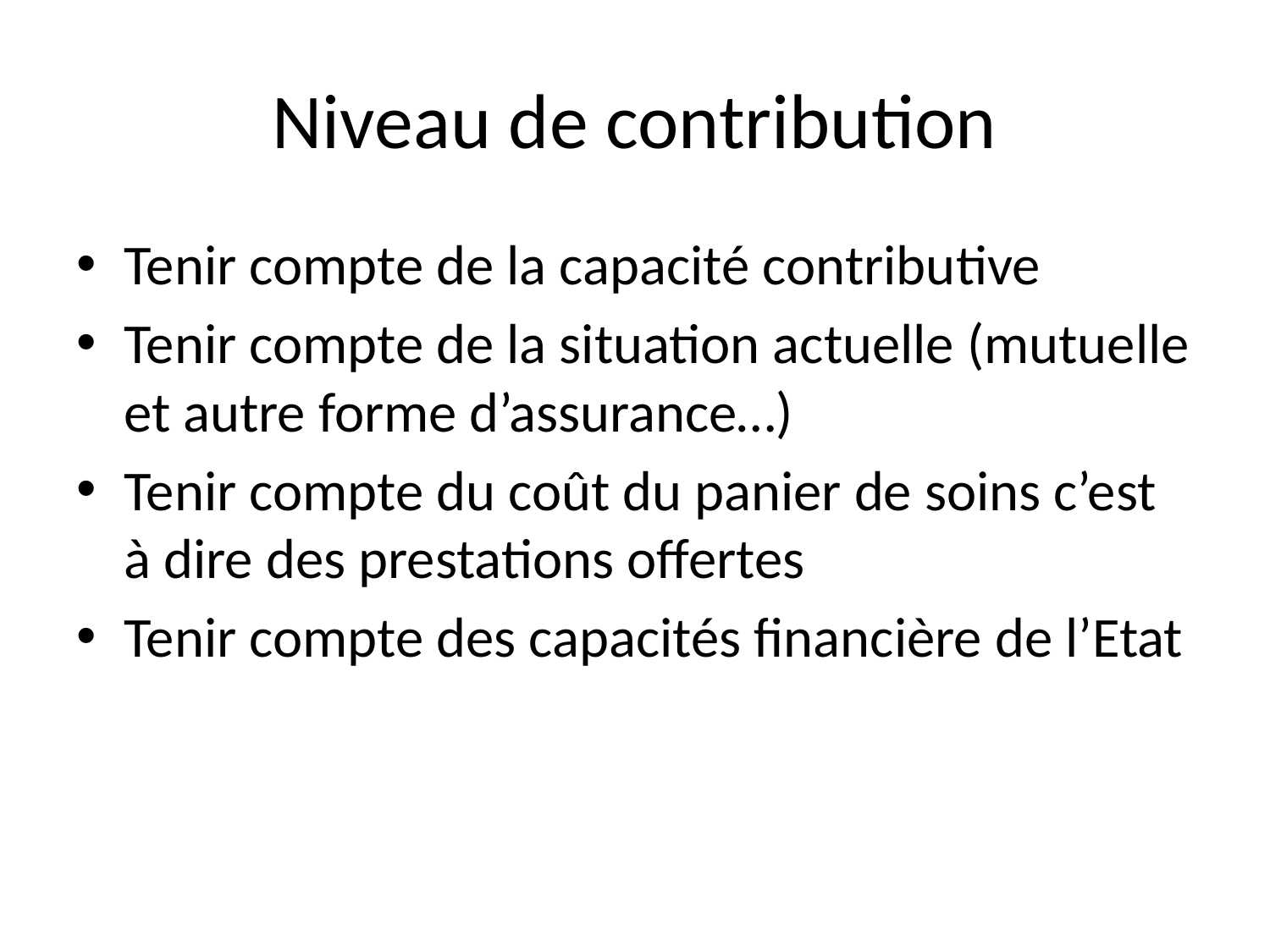

# Niveau de contribution
Tenir compte de la capacité contributive
Tenir compte de la situation actuelle (mutuelle et autre forme d’assurance…)
Tenir compte du coût du panier de soins c’est à dire des prestations offertes
Tenir compte des capacités financière de l’Etat